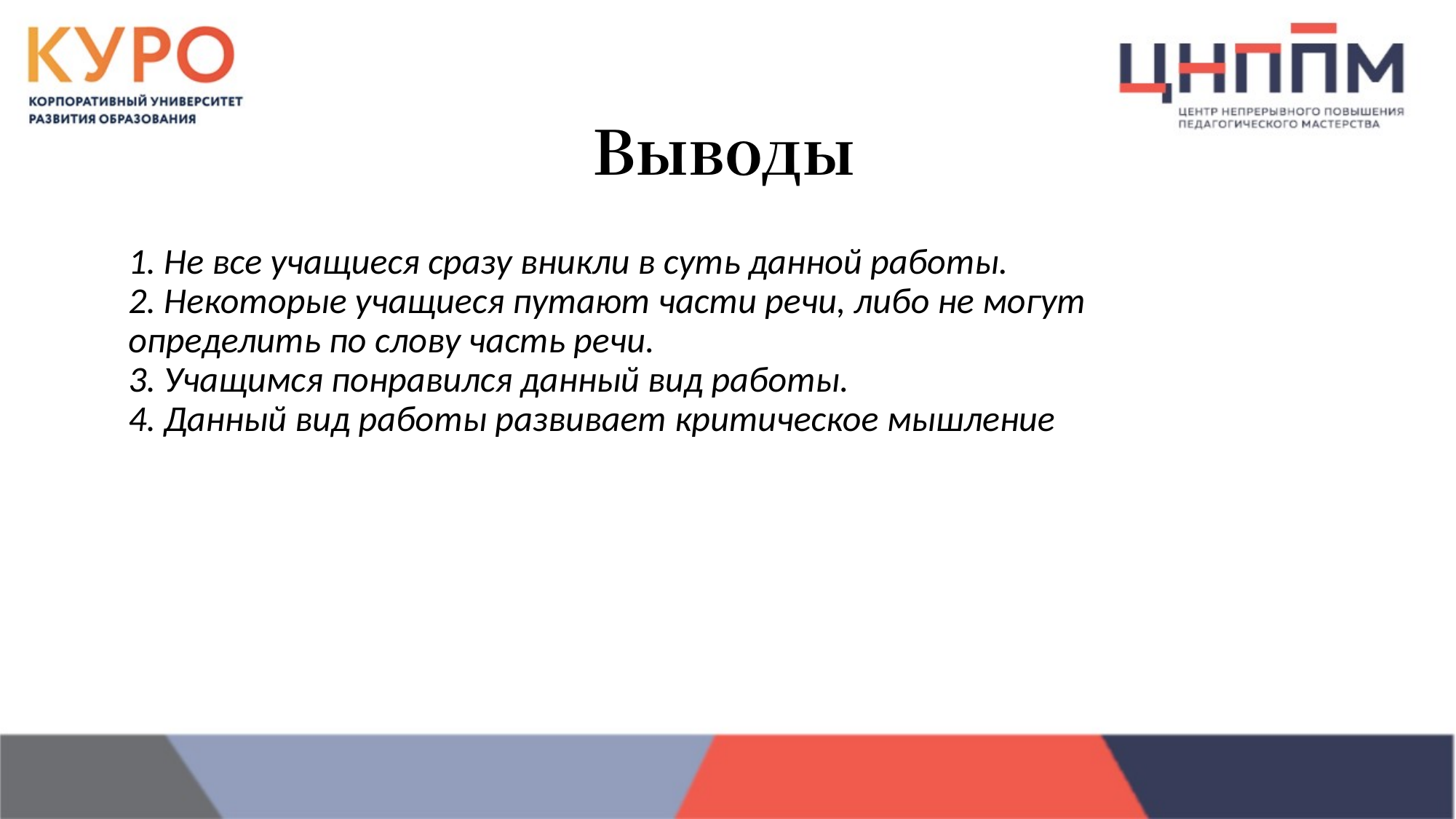

Выводы
1. Не все учащиеся сразу вникли в суть данной работы.
2. Некоторые учащиеся путают части речи, либо не могут определить по слову часть речи.
3. Учащимся понравился данный вид работы.
4. Данный вид работы развивает критическое мышление